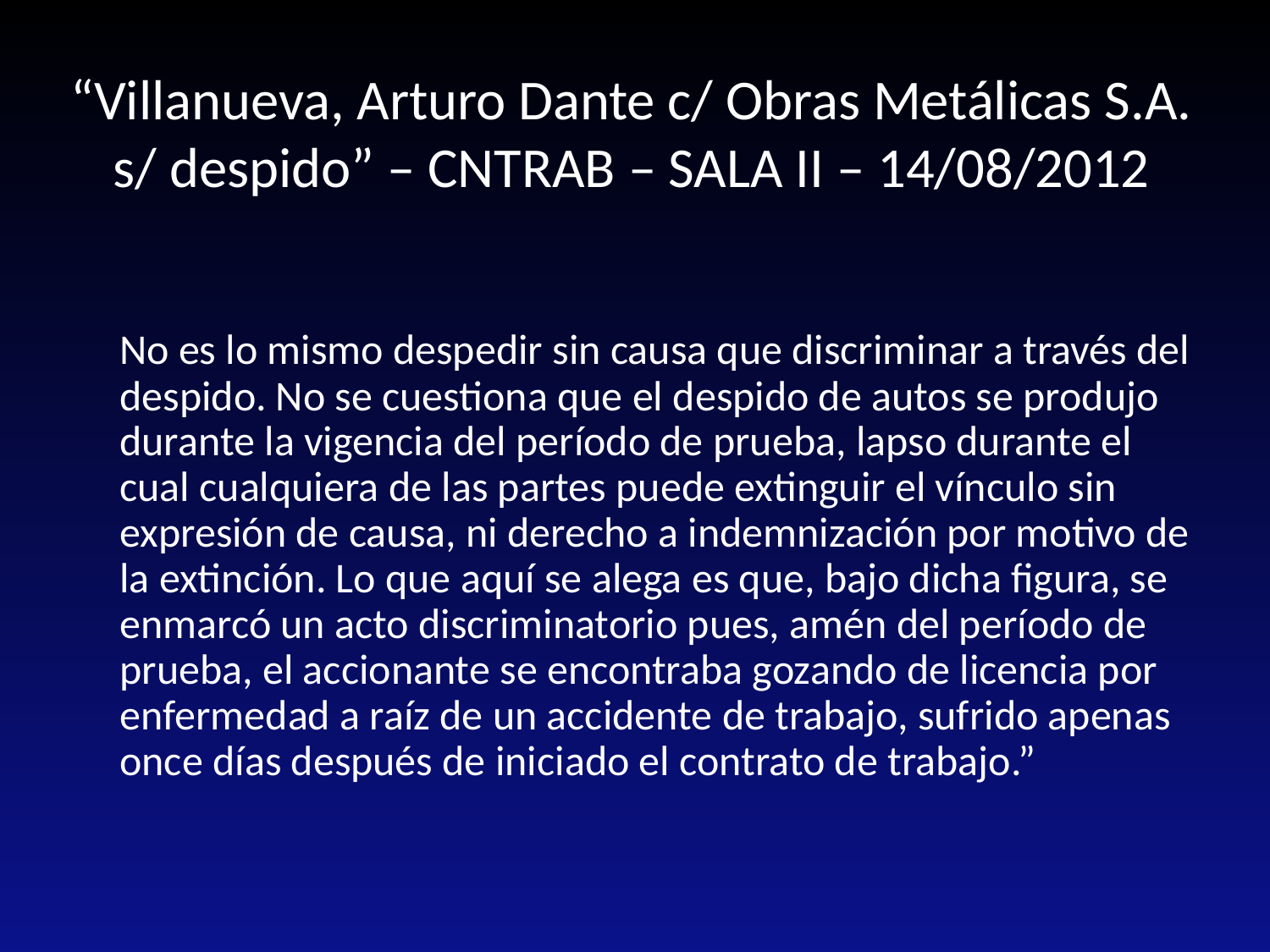

# “Villanueva, Arturo Dante c/ Obras Metálicas S.A. s/ despido” – CNTRAB – SALA II – 14/08/2012
No es lo mismo despedir sin causa que discriminar a través del despido. No se cuestiona que el despido de autos se produjo durante la vigencia del período de prueba, lapso durante el cual cualquiera de las partes puede extinguir el vínculo sin expresión de causa, ni derecho a indemnización por motivo de la extinción. Lo que aquí se alega es que, bajo dicha figura, se enmarcó un acto discriminatorio pues, amén del período de prueba, el accionante se encontraba gozando de licencia por enfermedad a raíz de un accidente de trabajo, sufrido apenas once días después de iniciado el contrato de trabajo.”